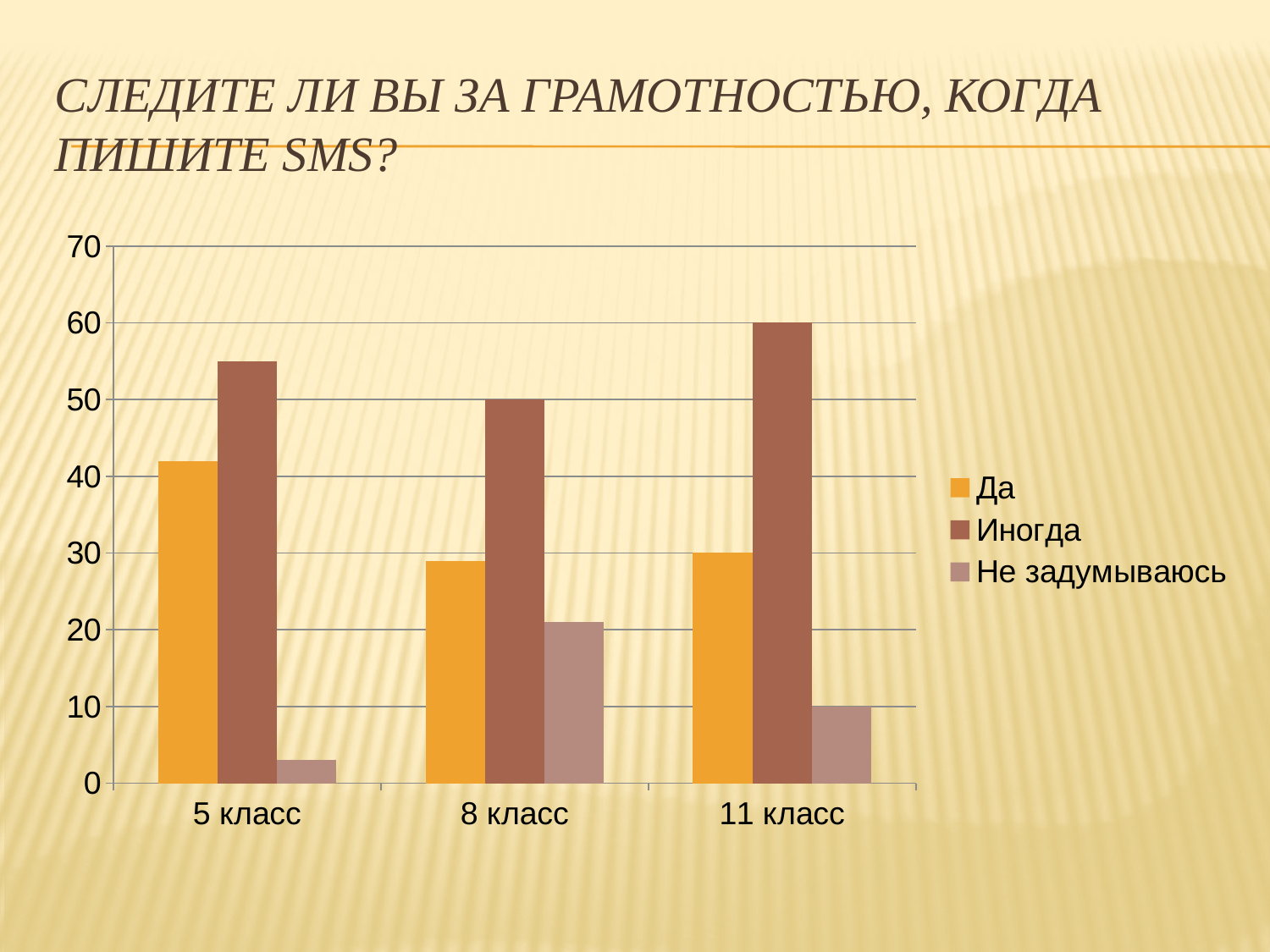

# Следите ли Вы за грамотностью, когда пишите SMS?

### Chart

| Category | Да | Иногда | Не задумываюсь |
|---|---|---|---|
| 5 класс | 42.0 | 55.0 | 3.0 |
| 8 класс | 29.0 | 50.0 | 21.0 |
| 11 класс | 30.0 | 60.0 | 10.0 |